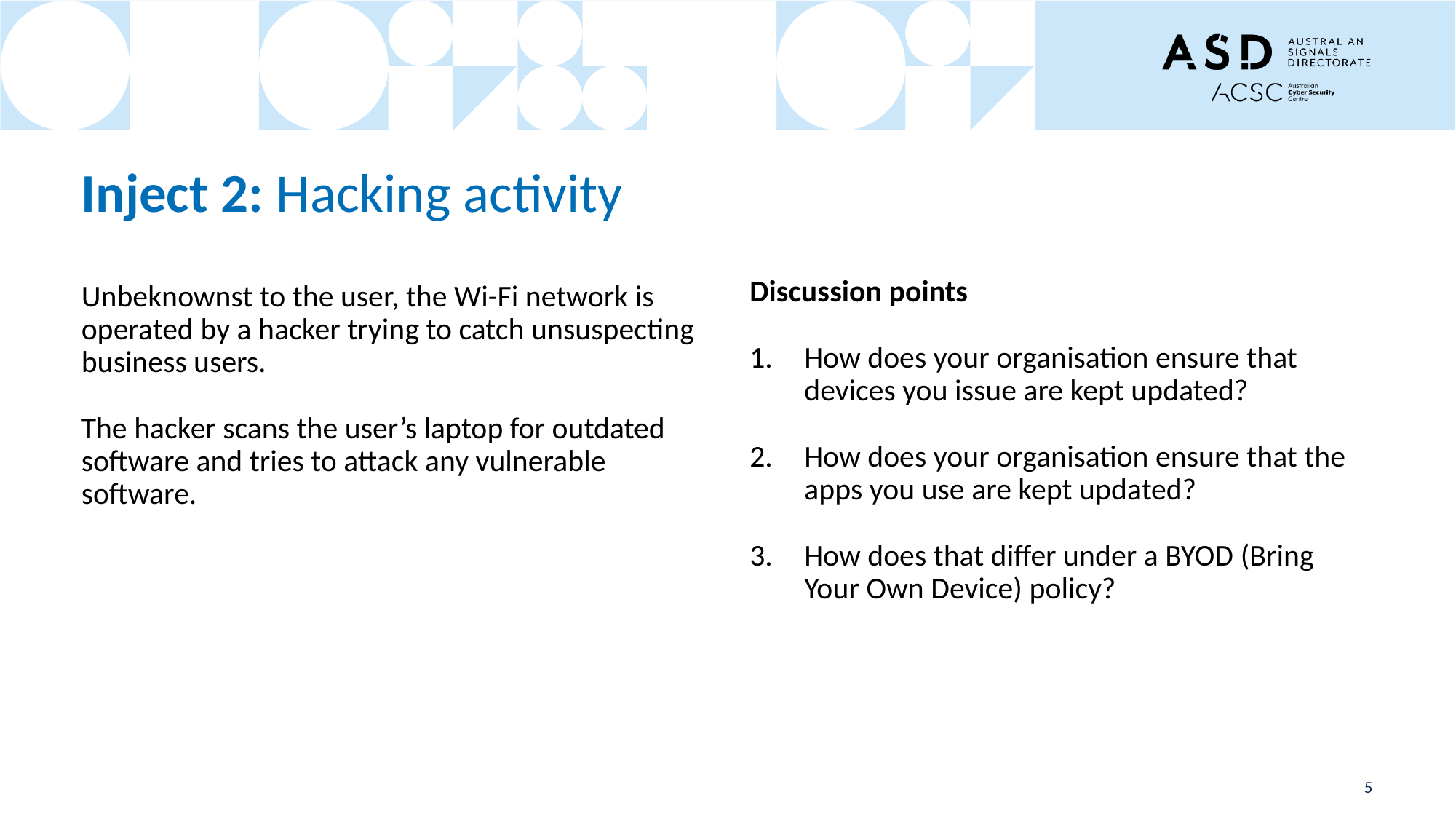

# Inject 2: Hacking activity
Discussion points
How does your organisation ensure that devices you issue are kept updated?
How does your organisation ensure that the apps you use are kept updated?
How does that differ under a BYOD (Bring Your Own Device) policy?
Unbeknownst to the user, the Wi-Fi network is operated by a hacker trying to catch unsuspecting business users.
The hacker scans the user’s laptop for outdated software and tries to attack any vulnerable software.
5